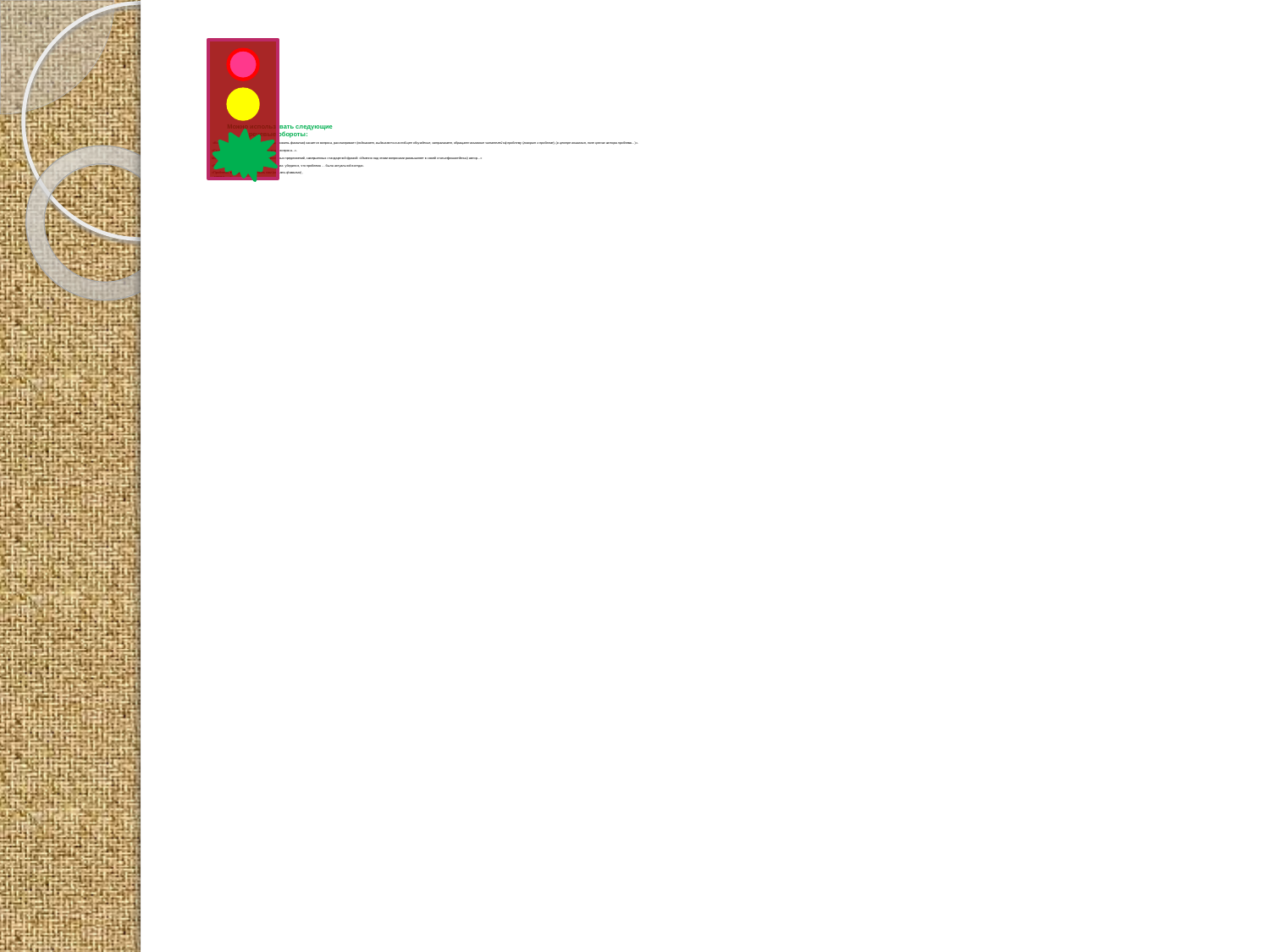

# Можно использовать следующие речевые обороты: «В своей статье (рассказе, тексте) автор (назвать фамилию) касается вопроса, рассматривает (поднимает, выдвигает на всеобщее обсуждение, затрагивает, обращает внимание читателей на) проблему (говорит о проблеме), (в центре внимания, поле зрения автора проблема…)». «Статья посвящена рассмотрению (решению) вопроса...». Можно начать сочинение рядом вопросительных предложений, завершенных стандартной фразой: «Именно над этими вопросами размышляет в своей статье (произведении) автор…» «Прочитав текст (назвать фамилию) , я ещё раз  убедился, что проблема … была актуальной всегда». «Проблема, которую хотел показать нам (назвать фамилию) , такова: … ».